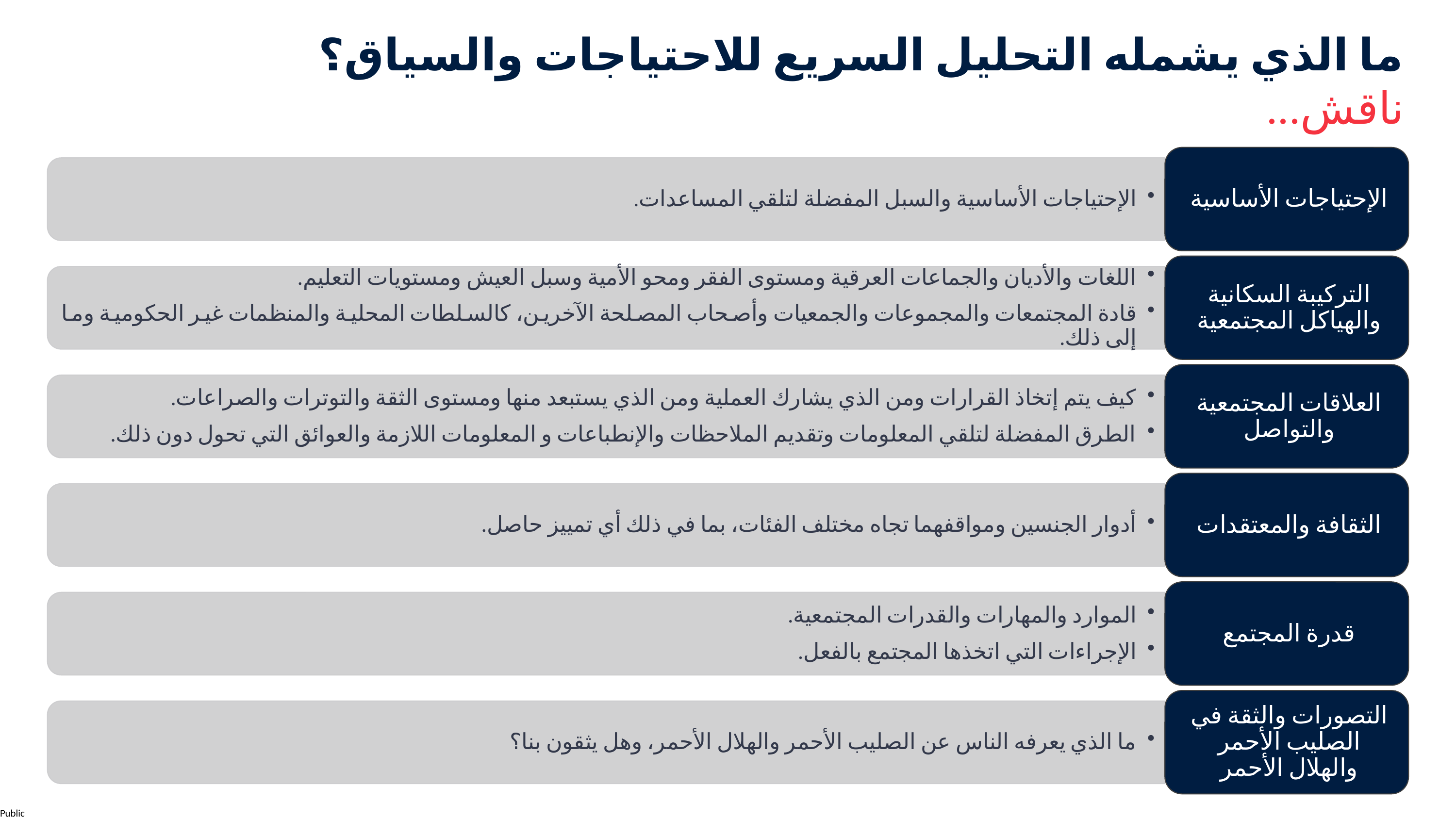

ما الذي يشمله التحليل السريع للاحتياجات والسياق؟
ناقش...
الإحتياجات الأساسية والسبل المفضلة لتلقي المساعدات.
الإحتياجات الأساسية
اللغات والأديان والجماعات العرقية ومستوى الفقر ومحو الأمية وسبل العيش ومستويات التعليم.
قادة المجتمعات والمجموعات والجمعيات وأصحاب المصلحة الآخرين، كالسلطات المحلية والمنظمات غير الحكومية وما إلى ذلك.
التركيبة السكانية والهياكل المجتمعية
كيف يتم إتخاذ القرارات ومن الذي يشارك العملية ومن الذي يستبعد منها ومستوى الثقة والتوترات والصراعات.
الطرق المفضلة لتلقي المعلومات وتقديم الملاحظات والإنطباعات و المعلومات اللازمة والعوائق التي تحول دون ذلك.
العلاقات المجتمعية والتواصل
أدوار الجنسين ومواقفهما تجاه مختلف الفئات، بما في ذلك أي تمييز حاصل.
الثقافة والمعتقدات
الموارد والمهارات والقدرات المجتمعية.
الإجراءات التي اتخذها المجتمع بالفعل.
قدرة المجتمع
ما الذي يعرفه الناس عن الصليب الأحمر والهلال الأحمر، وهل يثقون بنا؟
التصورات والثقة في الصليب الأحمر والهلال الأحمر